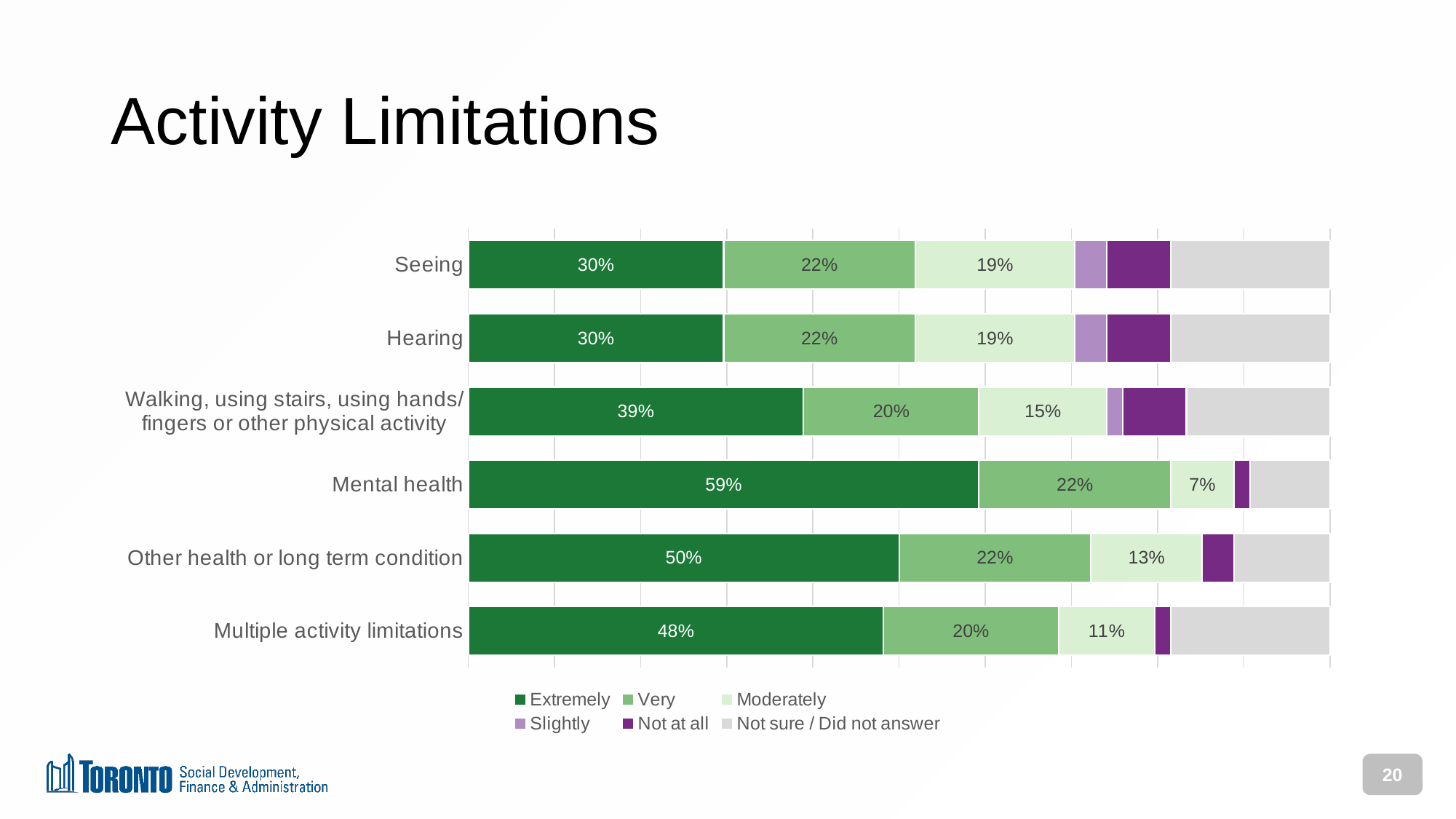

# Activity Limitations

### Chart

| Category | Extremely | Very | Moderately | Slightly | Not at all | Not sure / Did not answer |
|---|---|---|---|---|---|---|
| Seeing | 16.0 | 12.0 | 10.0 | 2.0 | 4.0 | 10.0 |
| Hearing | 16.0 | 12.0 | 10.0 | 2.0 | 4.0 | 10.0 |
| Walking, using stairs, using hands/
fingers or other physical activity | 21.0 | 11.0 | 8.0 | 1.0 | 4.0 | 9.0 |
| Mental health | 32.0 | 12.0 | 4.0 | 0.0 | 1.0 | 5.0 |
| Other health or long term condition | 27.0 | 12.0 | 7.0 | 0.0 | 2.0 | 6.0 |
| Multiple activity limitations | 26.0 | 11.0 | 6.0 | 0.0 | 1.0 | 10.0 |
20